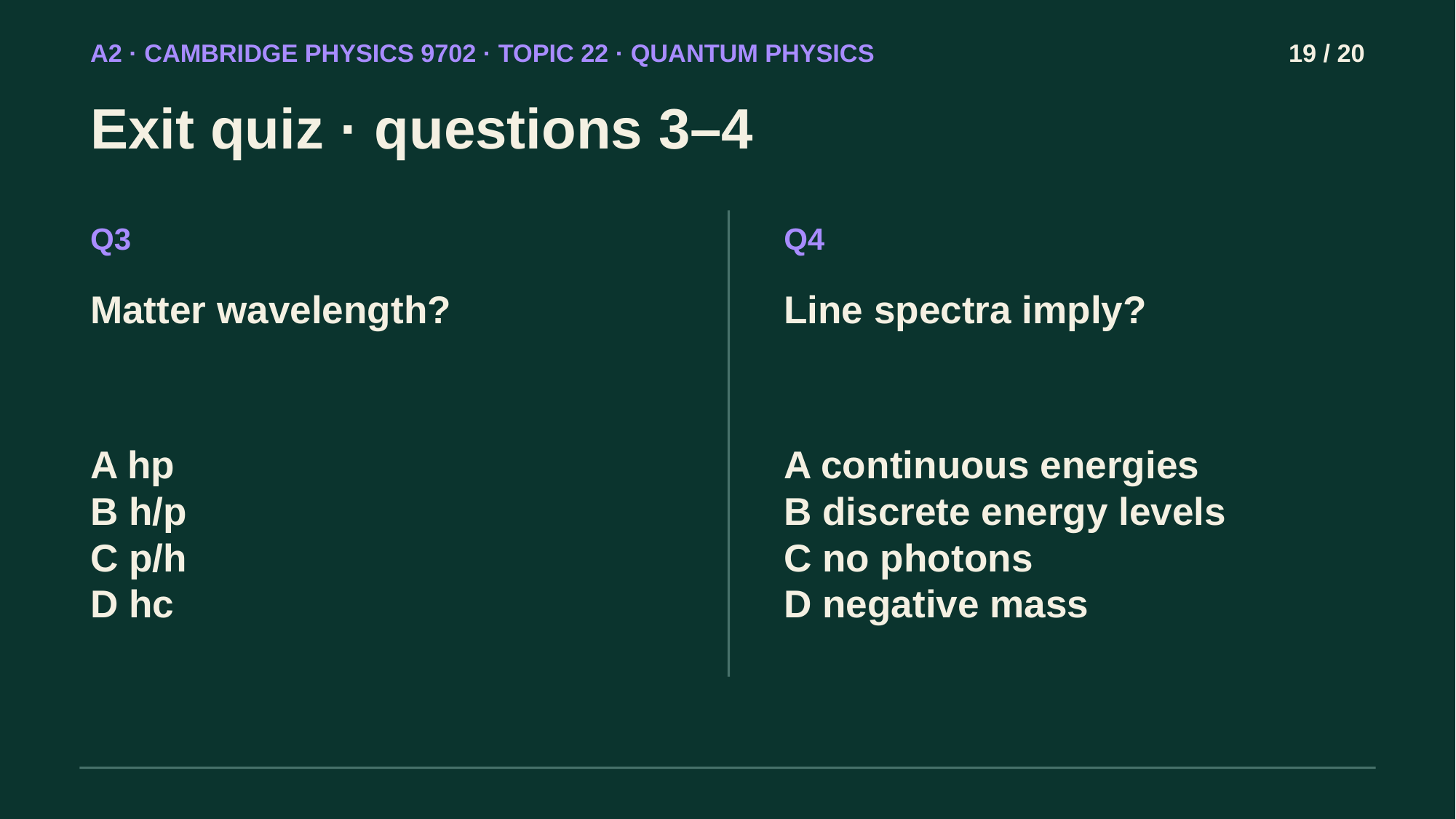

A2 · CAMBRIDGE PHYSICS 9702 · TOPIC 22 · QUANTUM PHYSICS
19 / 20
Exit quiz · questions 3–4

Q3
Q4
Matter wavelength?
Line spectra imply?
A hp
B h/p
C p/h
D hc
A continuous energies
B discrete energy levels
C no photons
D negative mass